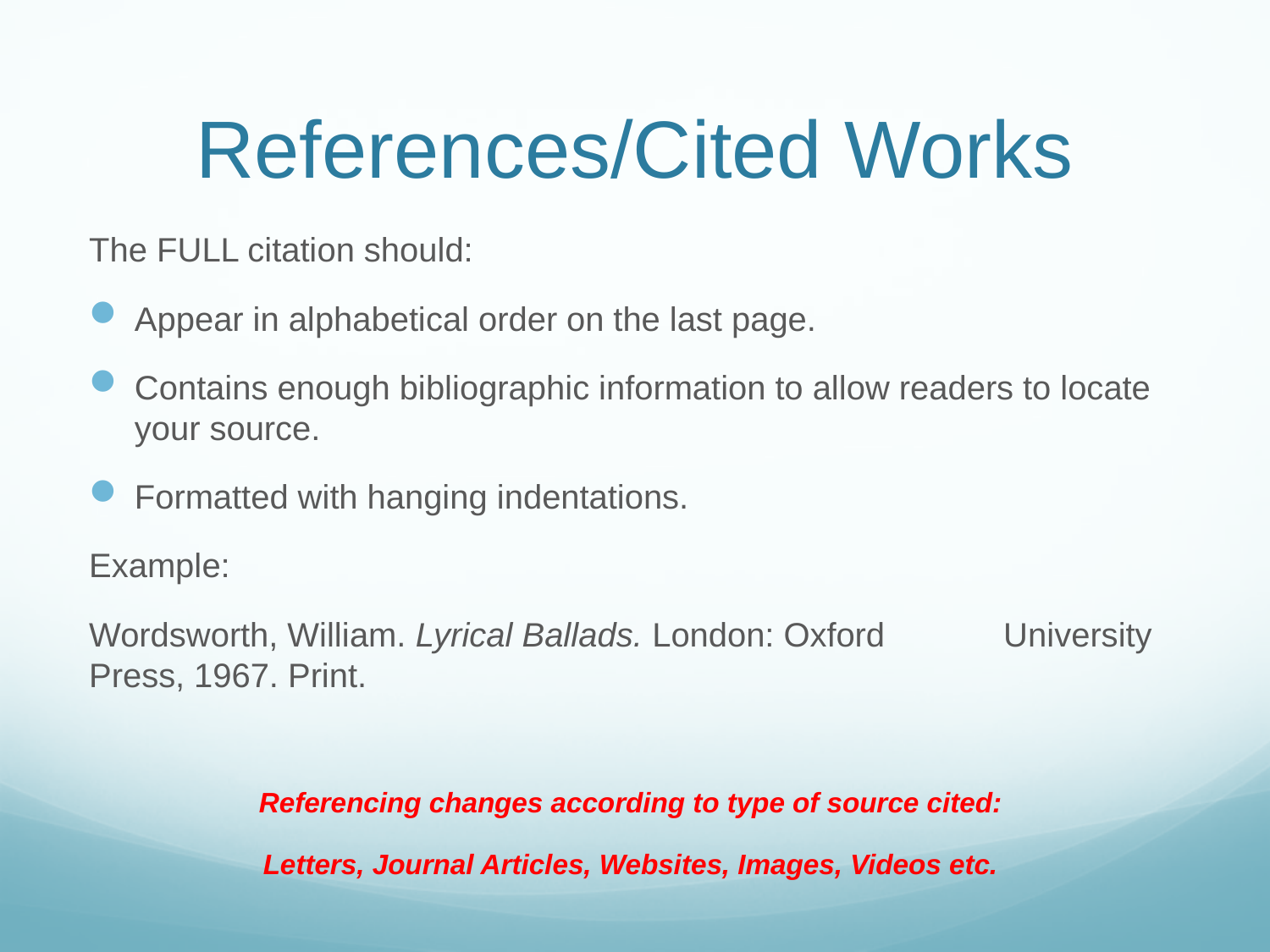

# References/Cited Works
The FULL citation should:
Appear in alphabetical order on the last page.
Contains enough bibliographic information to allow readers to locate your source.
Formatted with hanging indentations.
Example:
Wordsworth, William. Lyrical Ballads. London: Oxford          	University Press, 1967. Print.

Referencing changes according to type of source cited:
Letters, Journal Articles, Websites, Images, Videos etc.